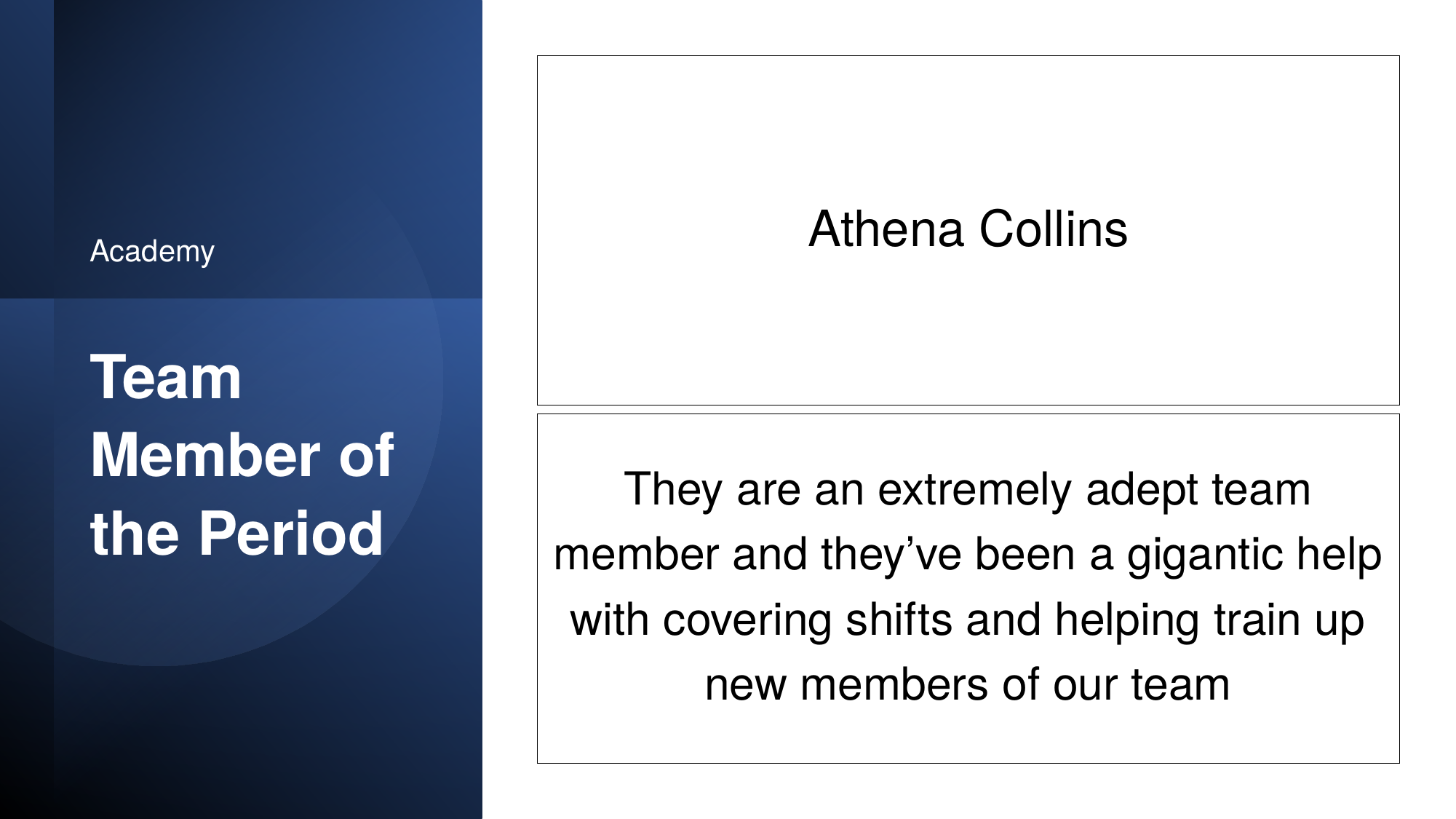

| Athena Collins |
| --- |
Academy

# Team Member of the Period
| They are an extremely adept team member and they’ve been a gigantic help with covering shifts and helping train up new members of our team |
| --- |